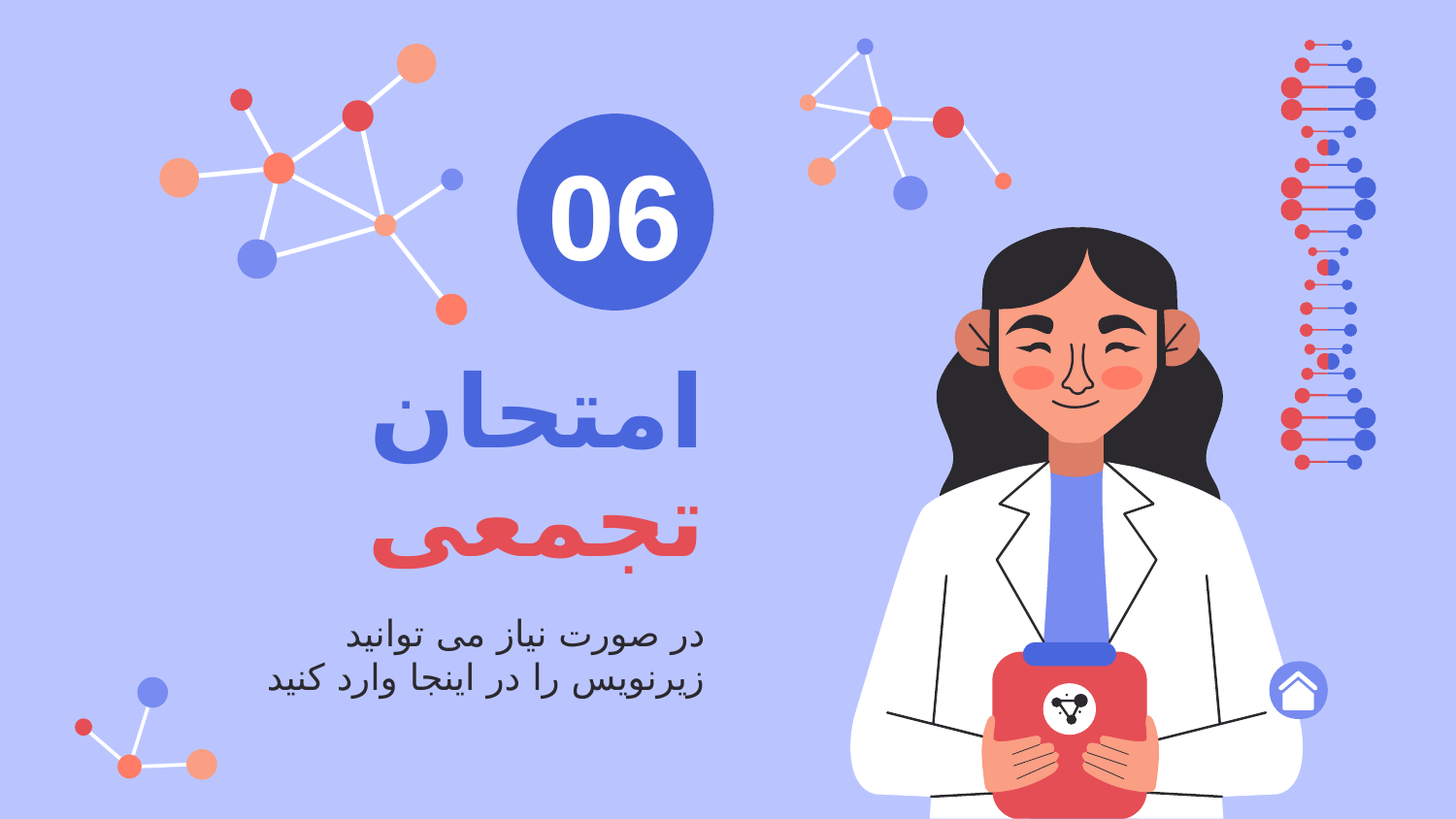

06

# امتحان تجمعی
در صورت نیاز می توانید زیرنویس را در اینجا وارد کنید